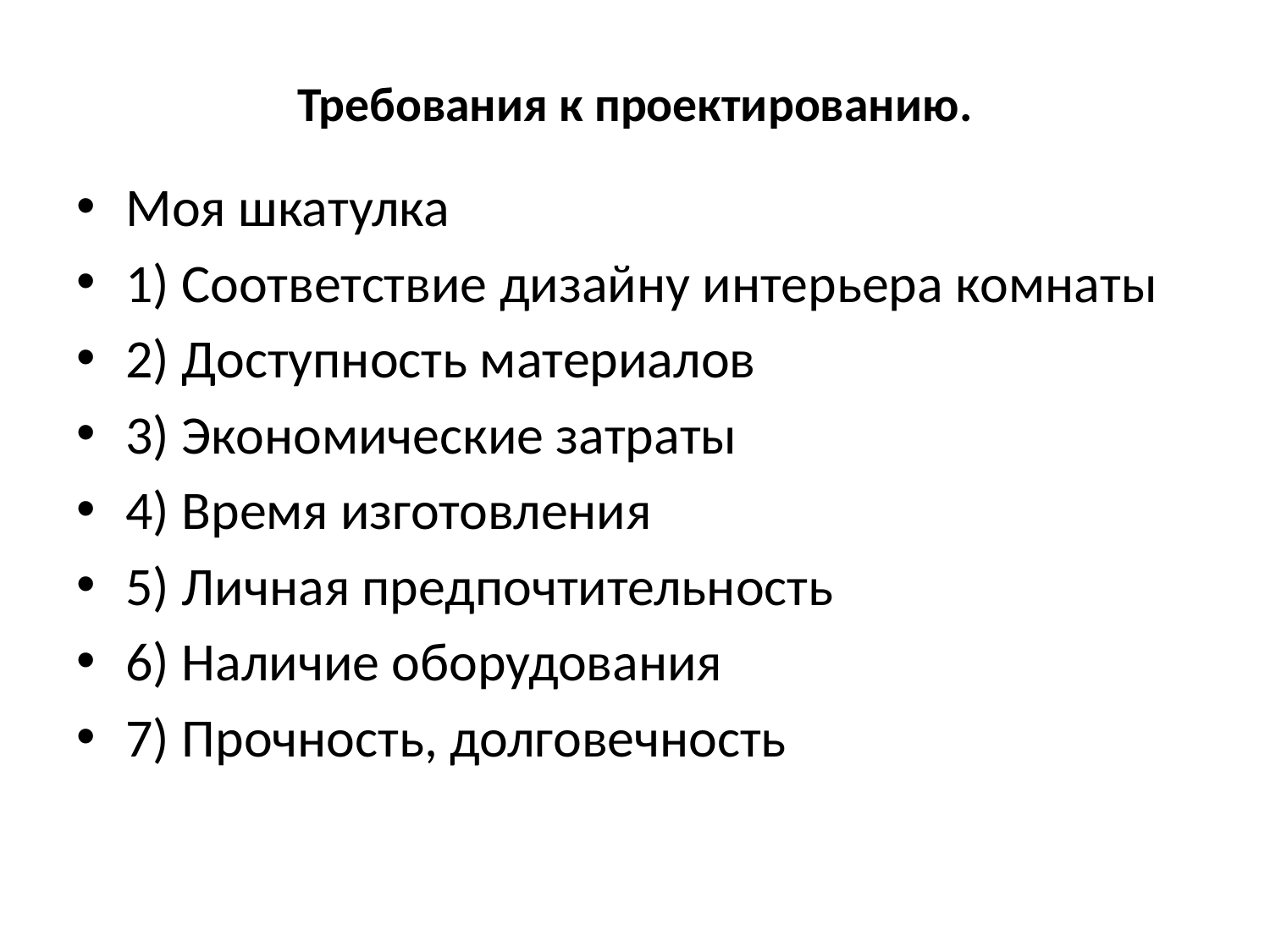

# Требования к проектированию.
Моя шкатулка
1) Соответствие дизайну интерьера комнаты
2) Доступность материалов
3) Экономические затраты
4) Время изготовления
5) Личная предпочтительность
6) Наличие оборудования
7) Прочность, долговечность